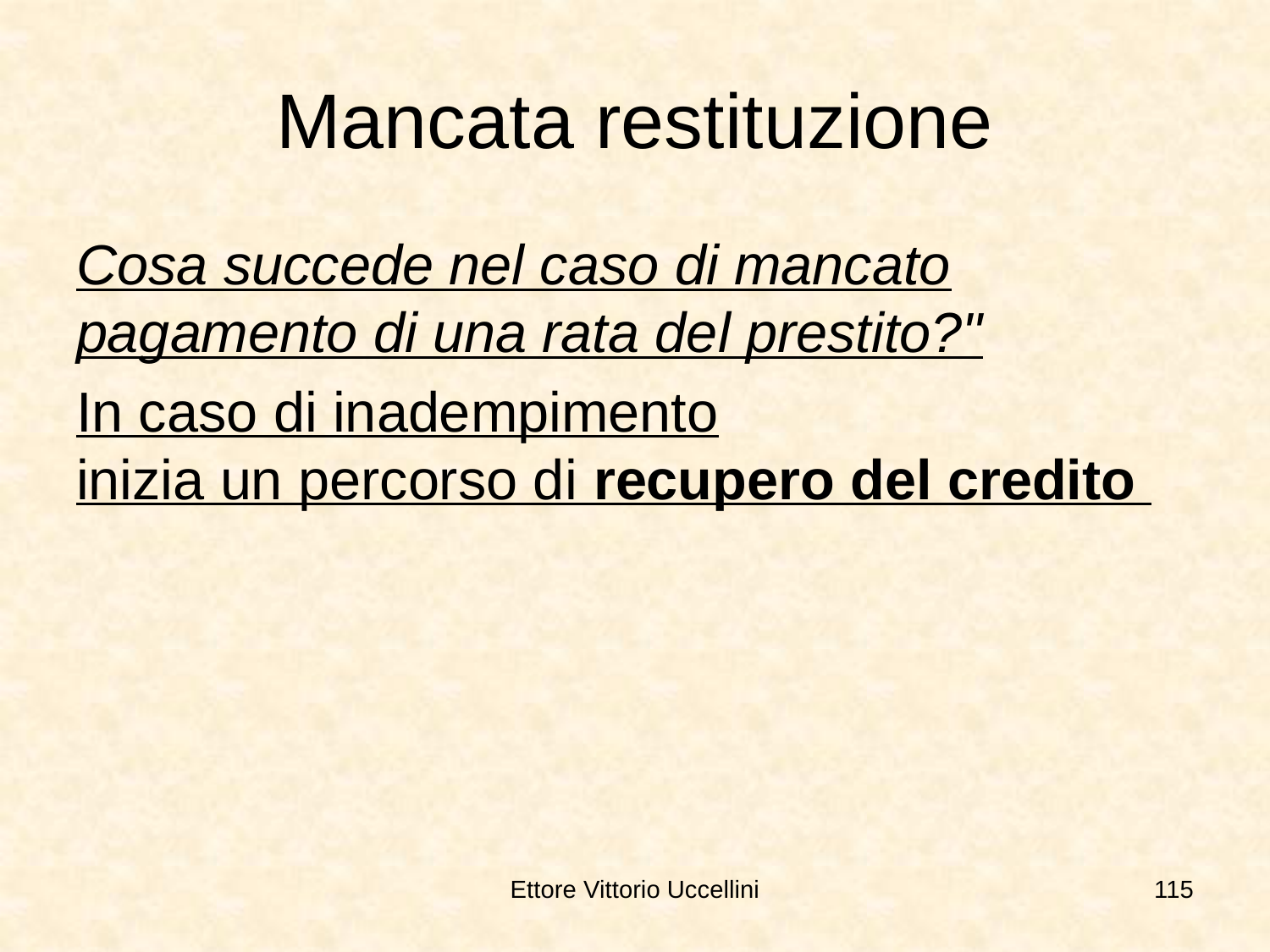

# Mancata restituzione
Cosa succede nel caso di mancato pagamento di una rata del prestito?"
In caso di inadempimento
inizia un percorso di recupero del credito
Ettore Vittorio Uccellini
115